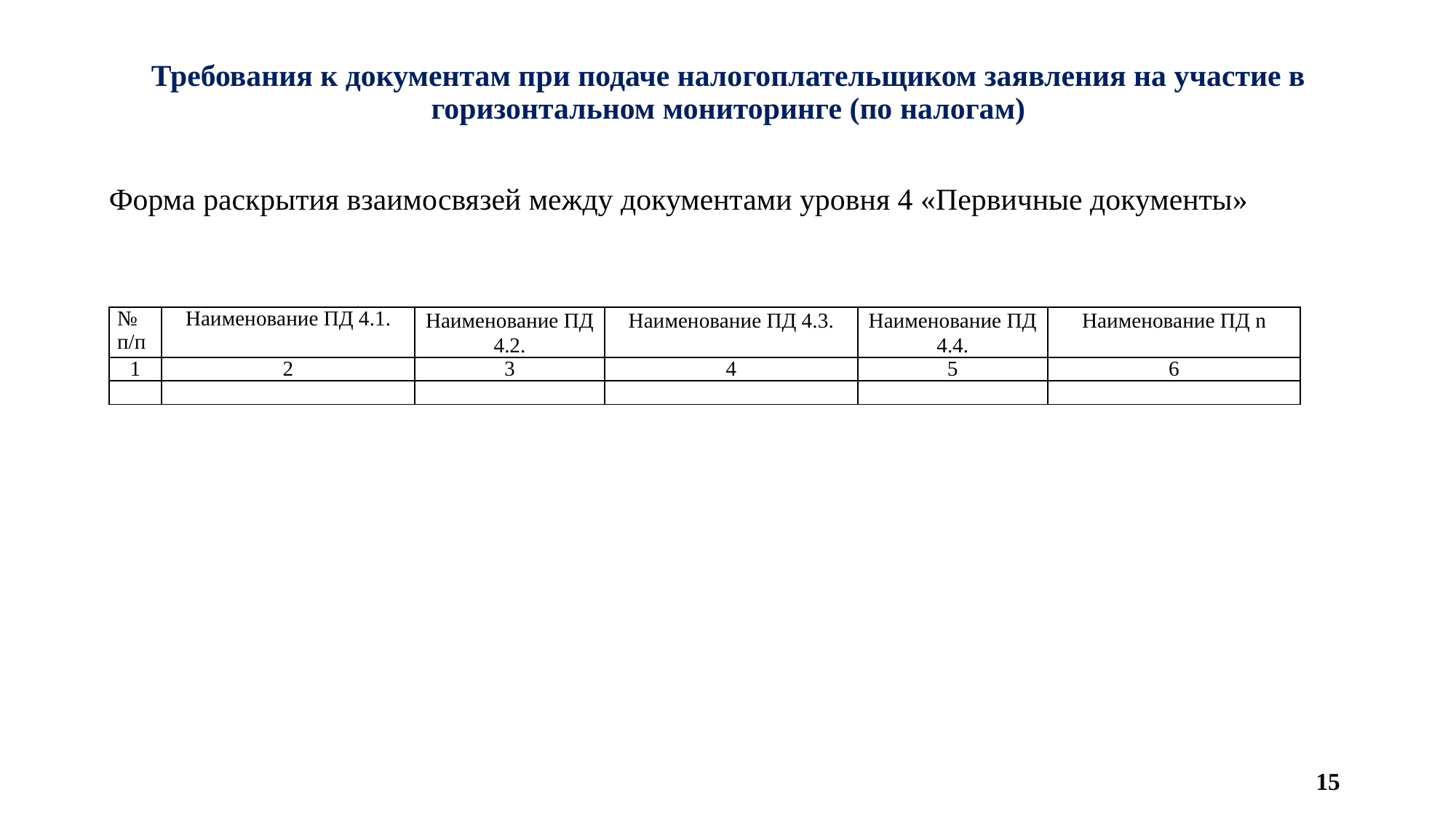

# Требования к документам при подаче налогоплательщиком заявления на участие в горизонтальном мониторинге (по налогам)

Форма раскрытия взаимосвязей между документами уровня 4 «Первичные документы»

| № п/п | Наименование ПД 4.1. | Наименование ПД 4.2. | Наименование ПД 4.3. | Наименование ПД 4.4. | Наименование ПД n |
| --- | --- | --- | --- | --- | --- |
| 1 | 2 | 3 | 4 | 5 | 6 |
|  |  |  |  |  |  |
15